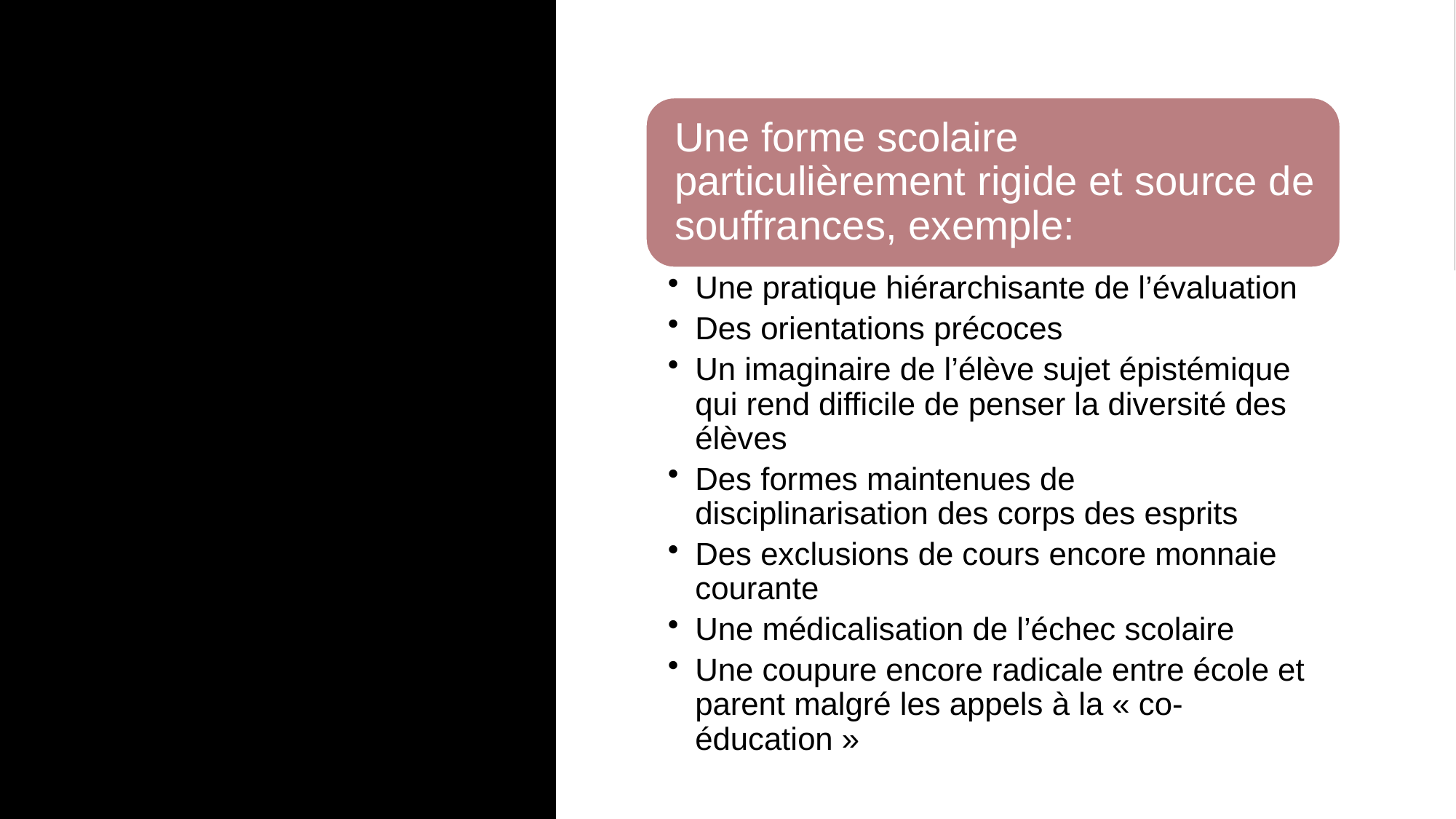

#
Une forme scolaire particulièrement rigide et source de souffrances, exemple:
Une pratique hiérarchisante de l’évaluation
Des orientations précoces
Un imaginaire de l’élève sujet épistémique qui rend difficile de penser la diversité des élèves
Des formes maintenues de disciplinarisation des corps des esprits
Des exclusions de cours encore monnaie courante
Une médicalisation de l’échec scolaire
Une coupure encore radicale entre école et parent malgré les appels à la « co-éducation »